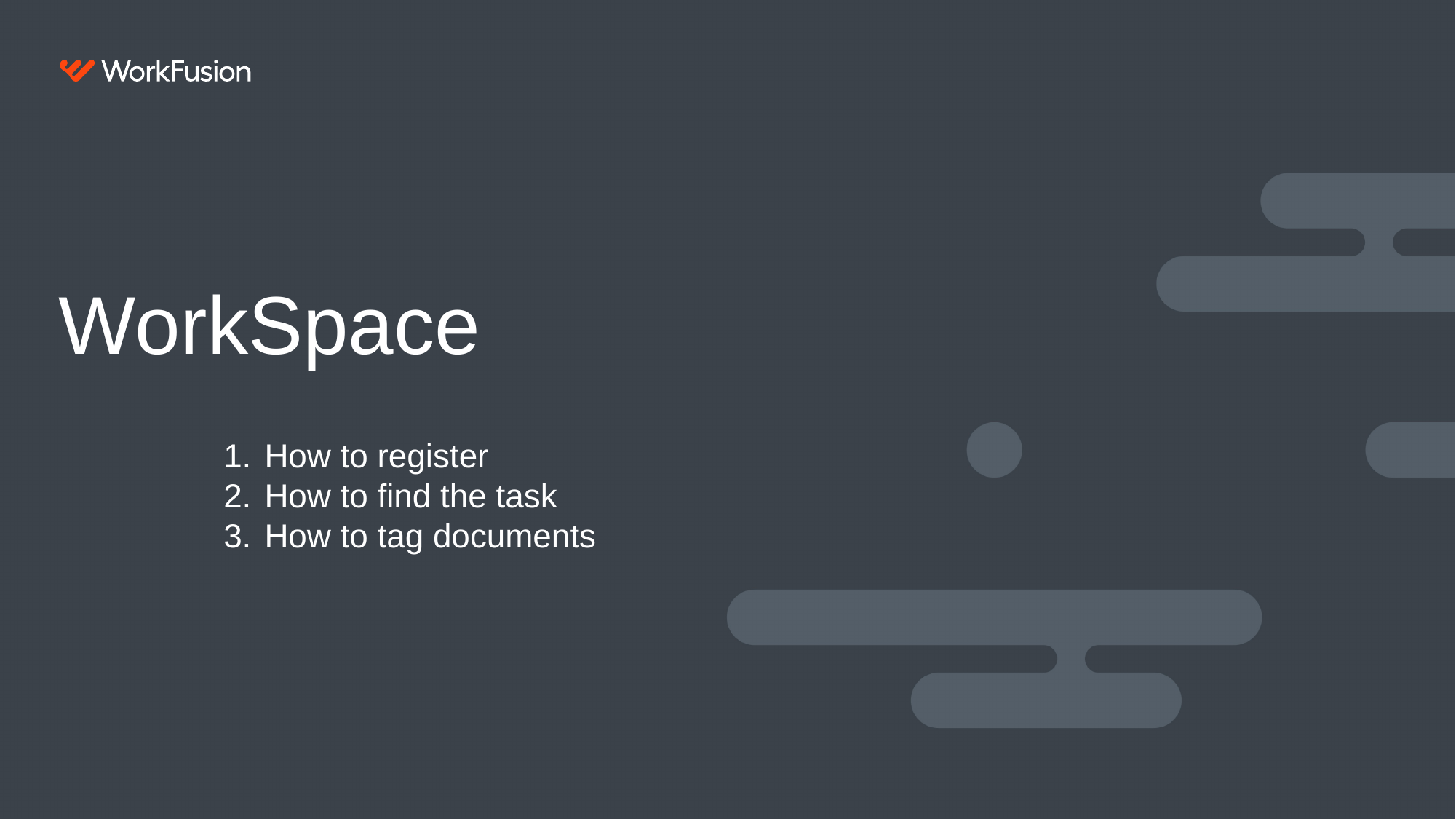

# WorkSpace

How to register
How to find the task
How to tag documents